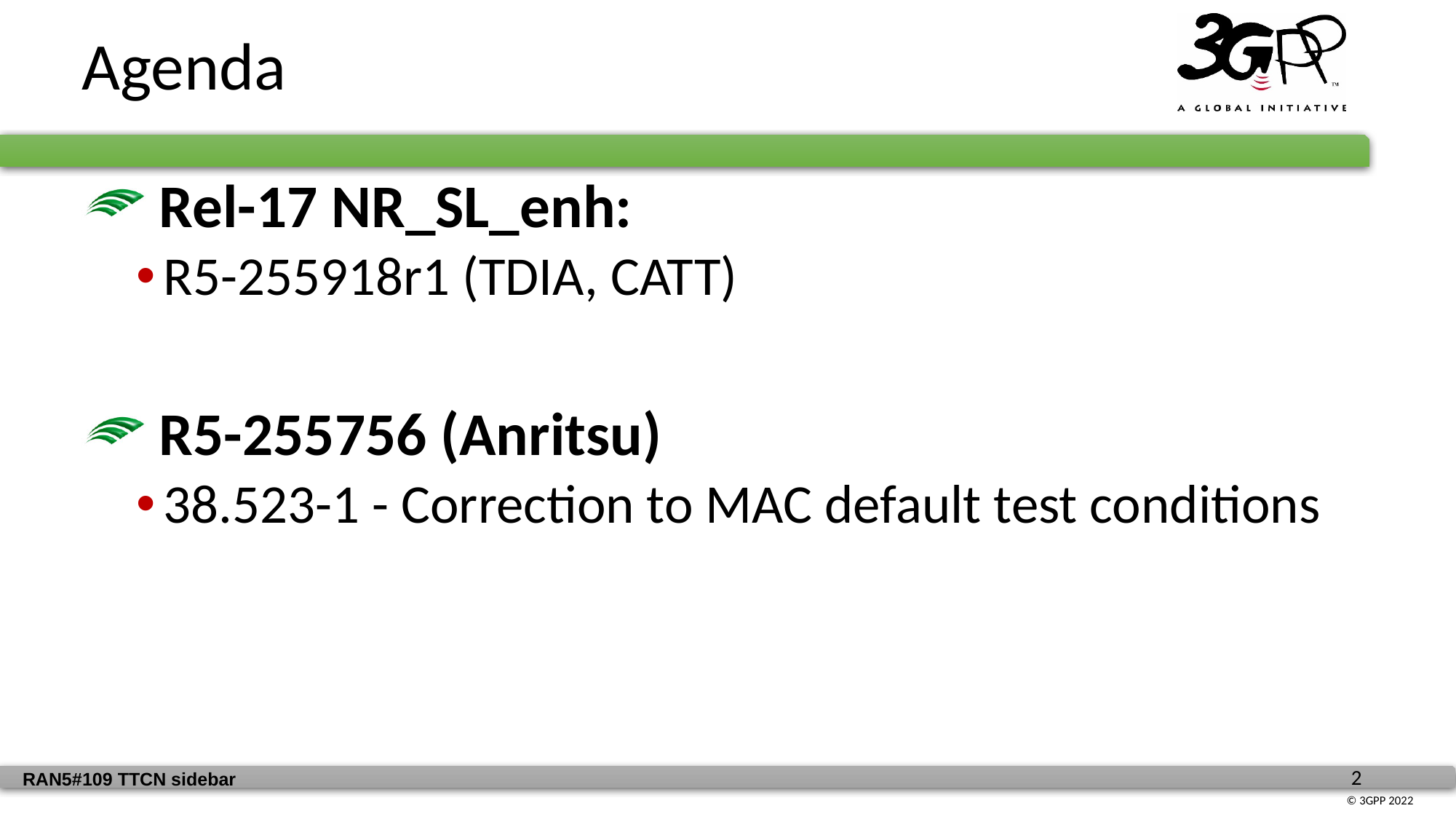

Agenda
 Rel-17 NR_SL_enh:
R5-255918r1 (TDIA, CATT)

 R5-255756 (Anritsu)
38.523-1 - Correction to MAC default test conditions